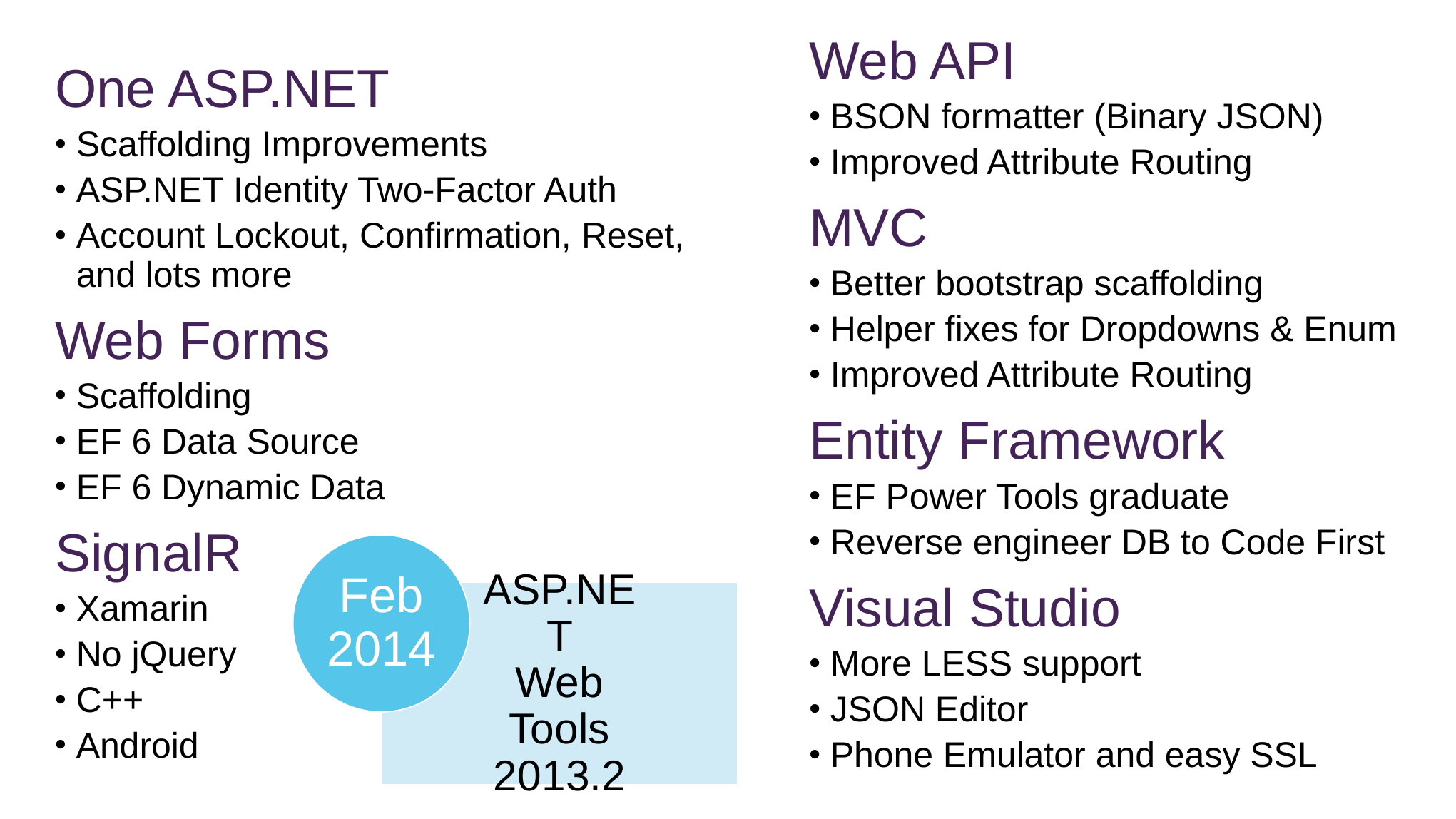

Web API
BSON formatter (Binary JSON)
Improved Attribute Routing
MVC
Better bootstrap scaffolding
Helper fixes for Dropdowns & Enum
Improved Attribute Routing
Entity Framework
EF Power Tools graduate
Reverse engineer DB to Code First
Visual Studio
More LESS support
JSON Editor
Phone Emulator and easy SSL
One ASP.NET
Scaffolding Improvements
ASP.NET Identity Two-Factor Auth
Account Lockout, Confirmation, Reset,
and lots more
Web Forms
Scaffolding
EF 6 Data Source
EF 6 Dynamic Data
SignalR
Xamarin
No jQuery
C++
Android

Feb 2014

ASP.NET
Web Tools
2013.2